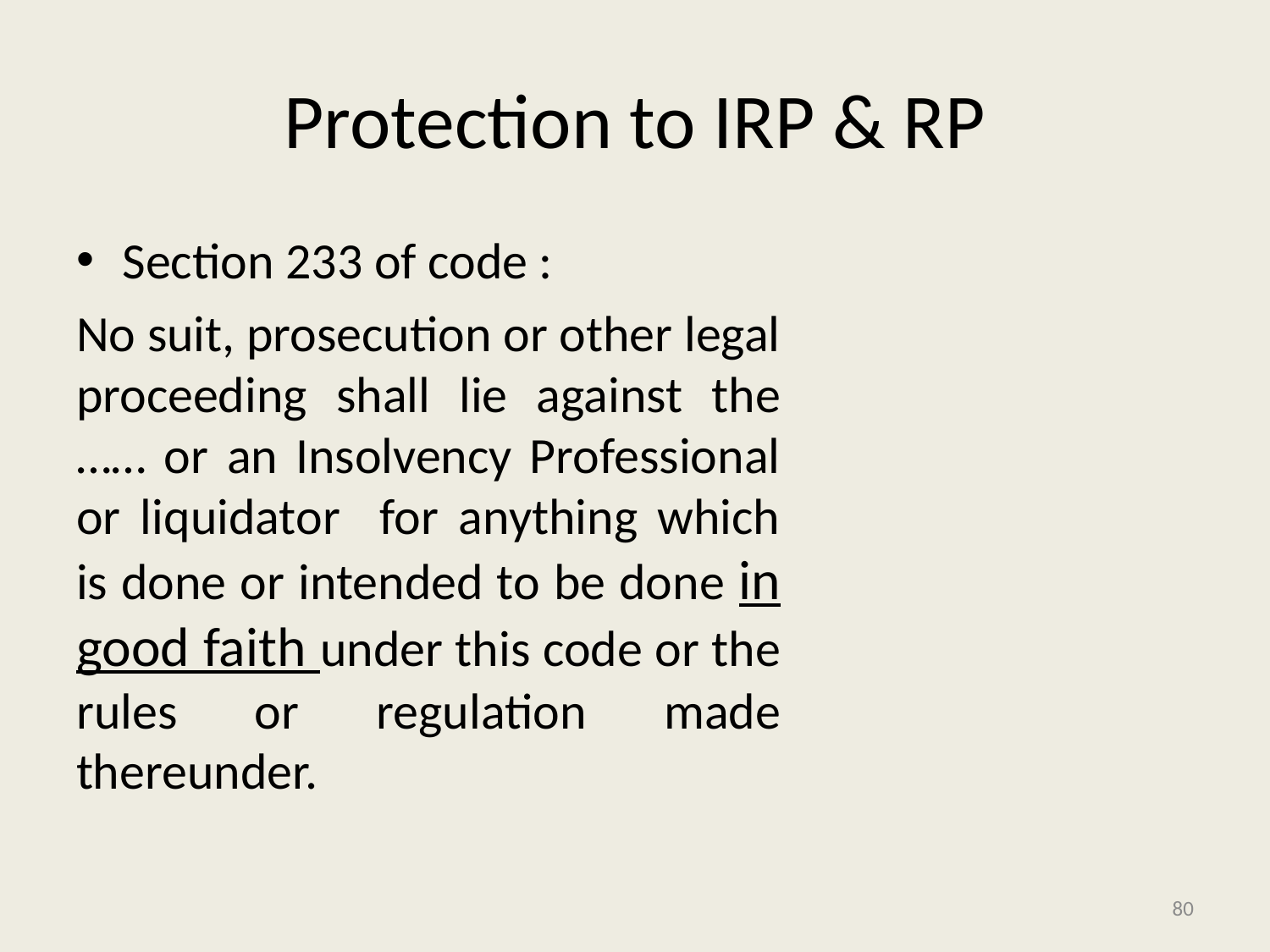

# Protection to IRP & RP
Section 233 of code :
No suit, prosecution or other legal proceeding shall lie against the …… or an Insolvency Professional or liquidator  for anything which is done or intended to be done in good faith under this code or the rules or regulation made thereunder.
80